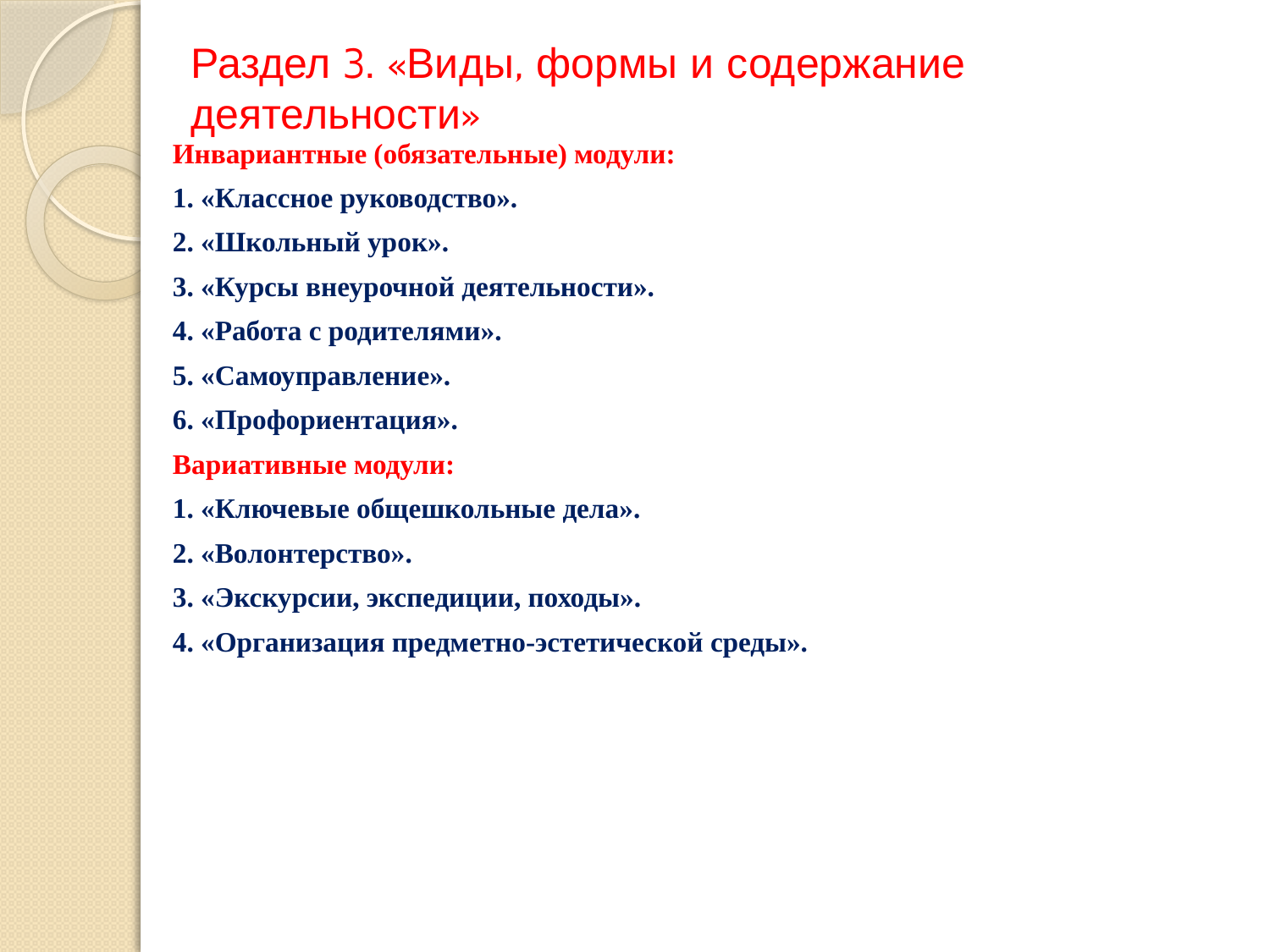

Раздел 3. «Виды, формы и содержание деятельности»
#
Инвариантные (обязательные) модули:
1. «Классное руководство».
2. «Школьный урок».
3. «Курсы внеурочной деятельности».
4. «Работа с родителями».
5. «Самоуправление».
6. «Профориентация».
Вариативные модули:
1. «Ключевые общешкольные дела».
2. «Волонтерство».
3. «Экскурсии, экспедиции, походы».
4. «Организация предметно-эстетической среды».